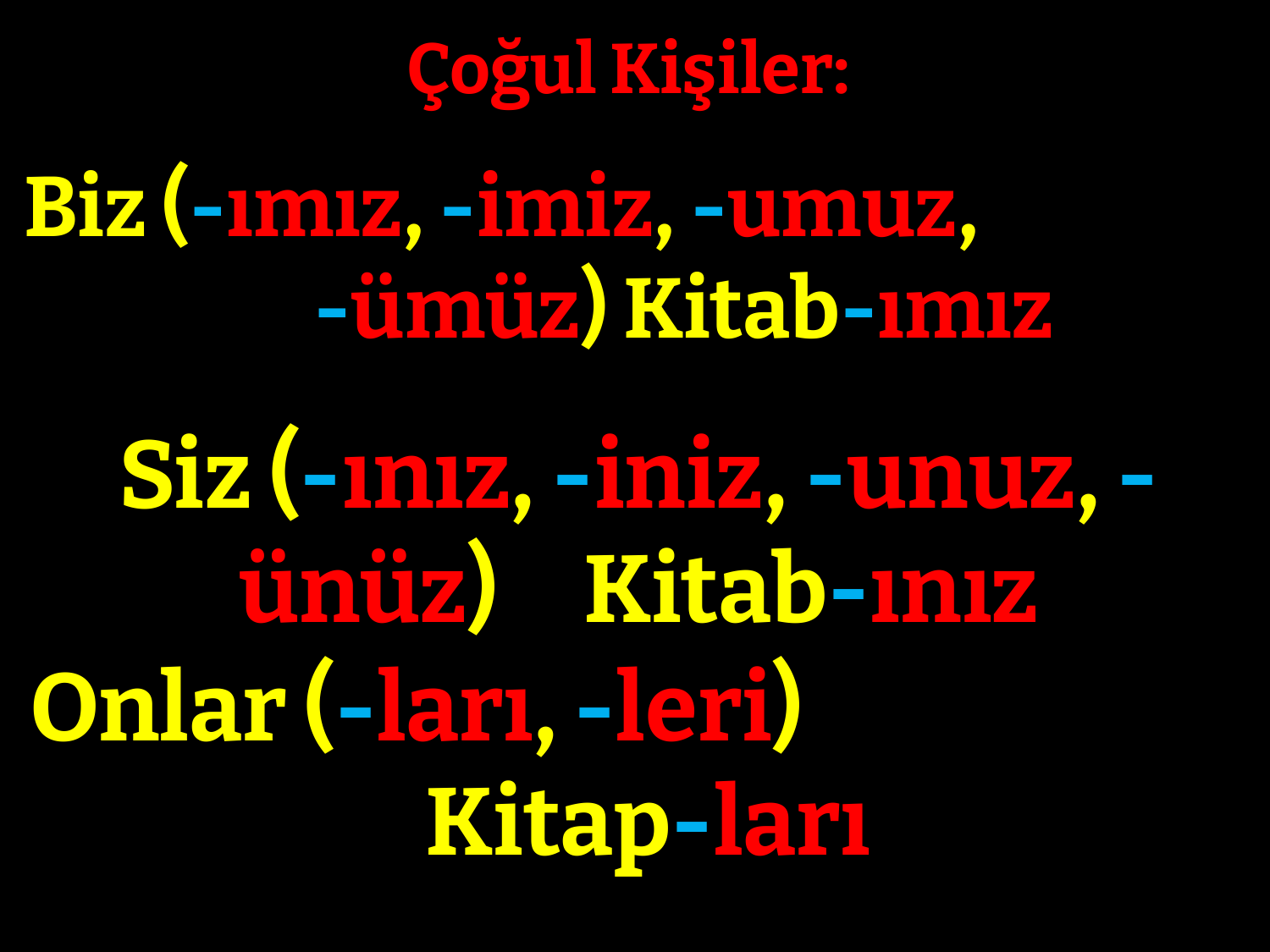

Çoğul Kişiler:
Biz (-ımız, -imiz, -umuz,                         -ümüz) Kitab-ımız
#
Siz (-ınız, -iniz, -unuz, -ünüz)     Kitab-ınız
Onlar (-ları, -leri)                            Kitap-ları